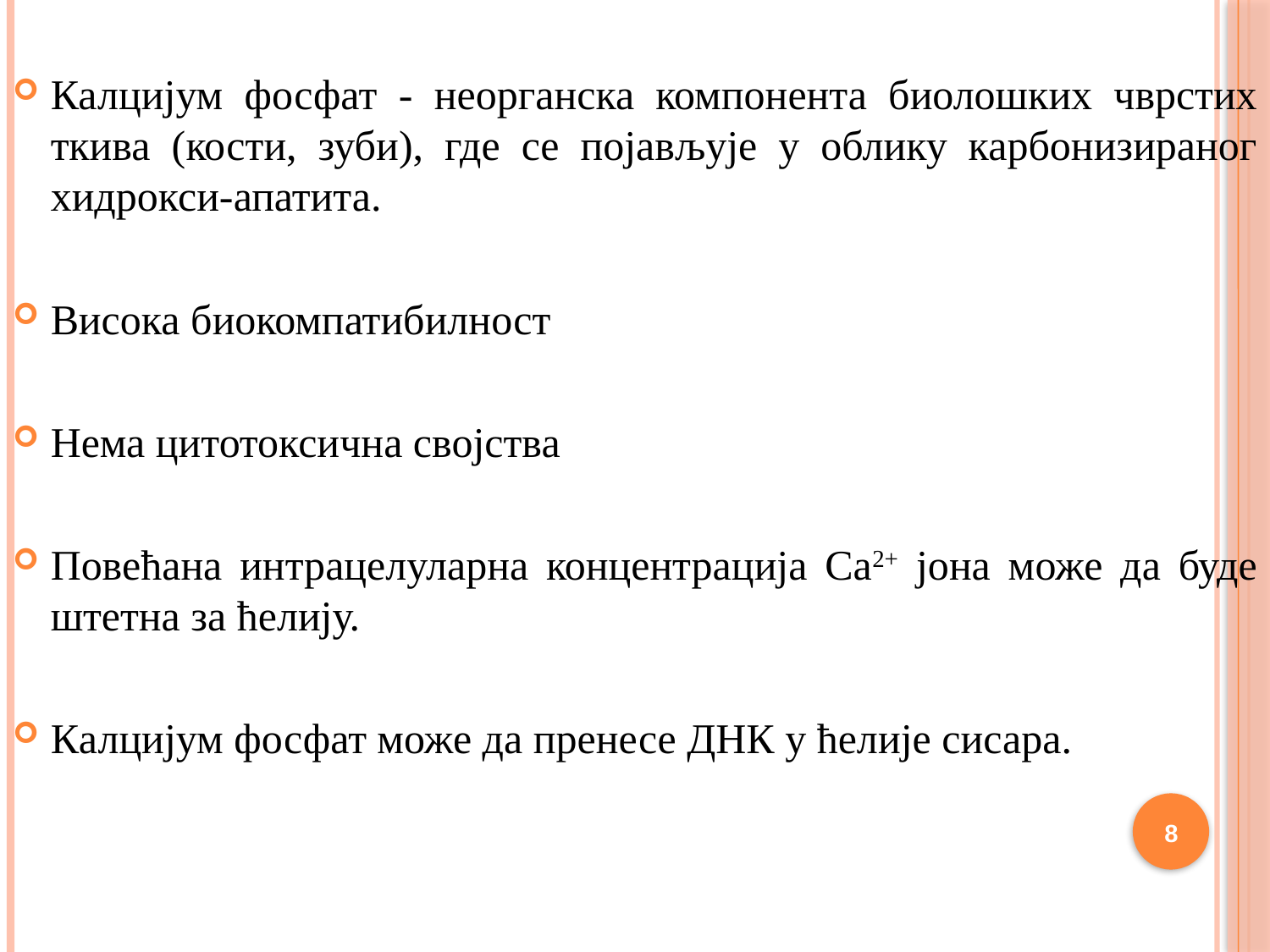

Калцијум фосфат - неорганска компонента биолошких чврстих ткива (кости, зуби), где се појављује у облику карбонизираног хидрокси-апатита.

Висока биокомпатибилност

Нема цитотоксична својства

Повећана интрацелуларна концентрација Ca2+ јона може да буде штетна за ћелију.

Калцијум фосфат може да пренесе ДНК у ћелије сисара.

8